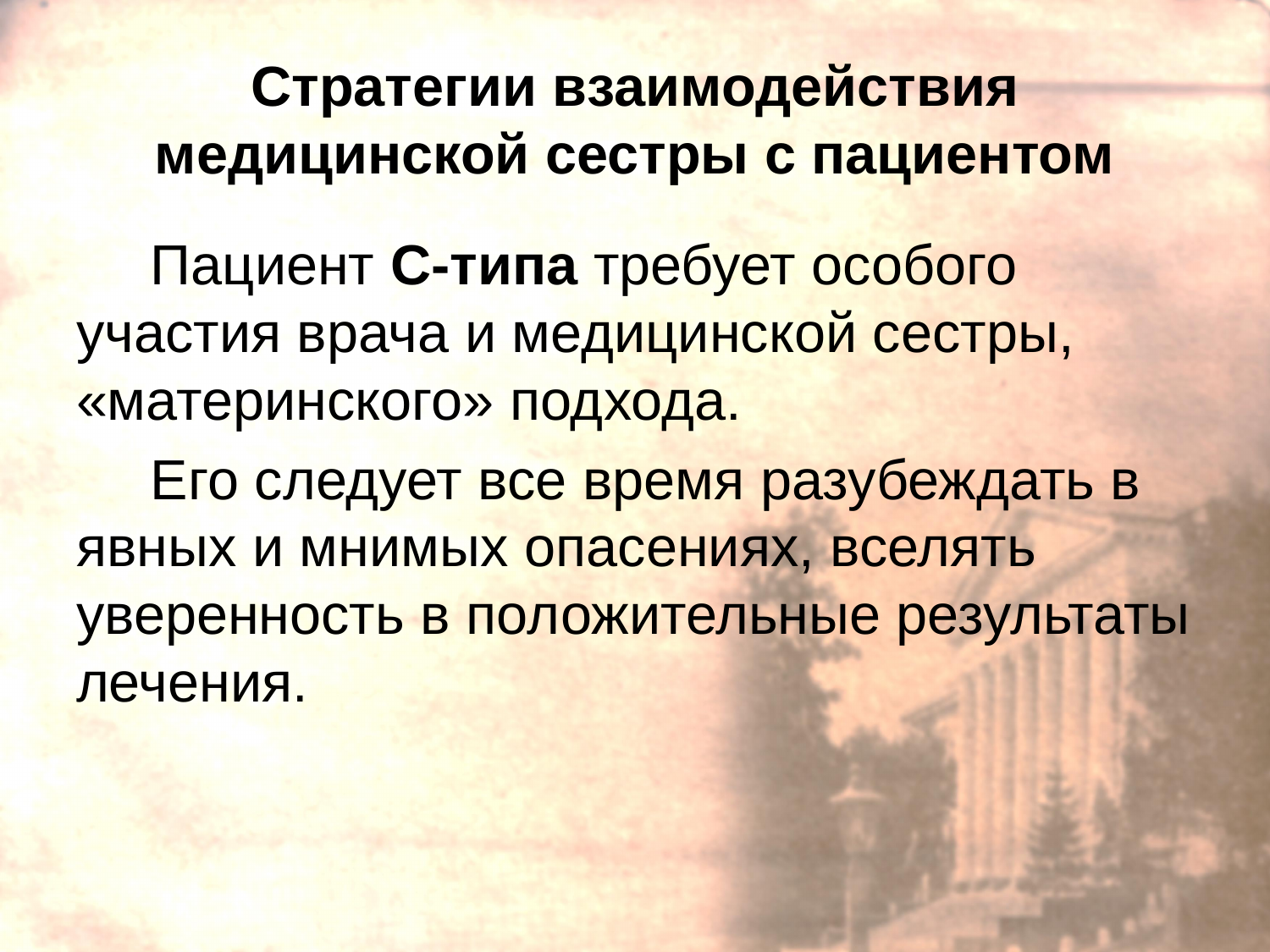

# Стратегии взаимодействия медицинской сестры с пациентом
Пациент С-типа требует особого участия врача и медицинской сестры, «материнского» подхода.
Его следует все время разубеждать в явных и мнимых опасениях, вселять уверенность в положительные результаты лечения.